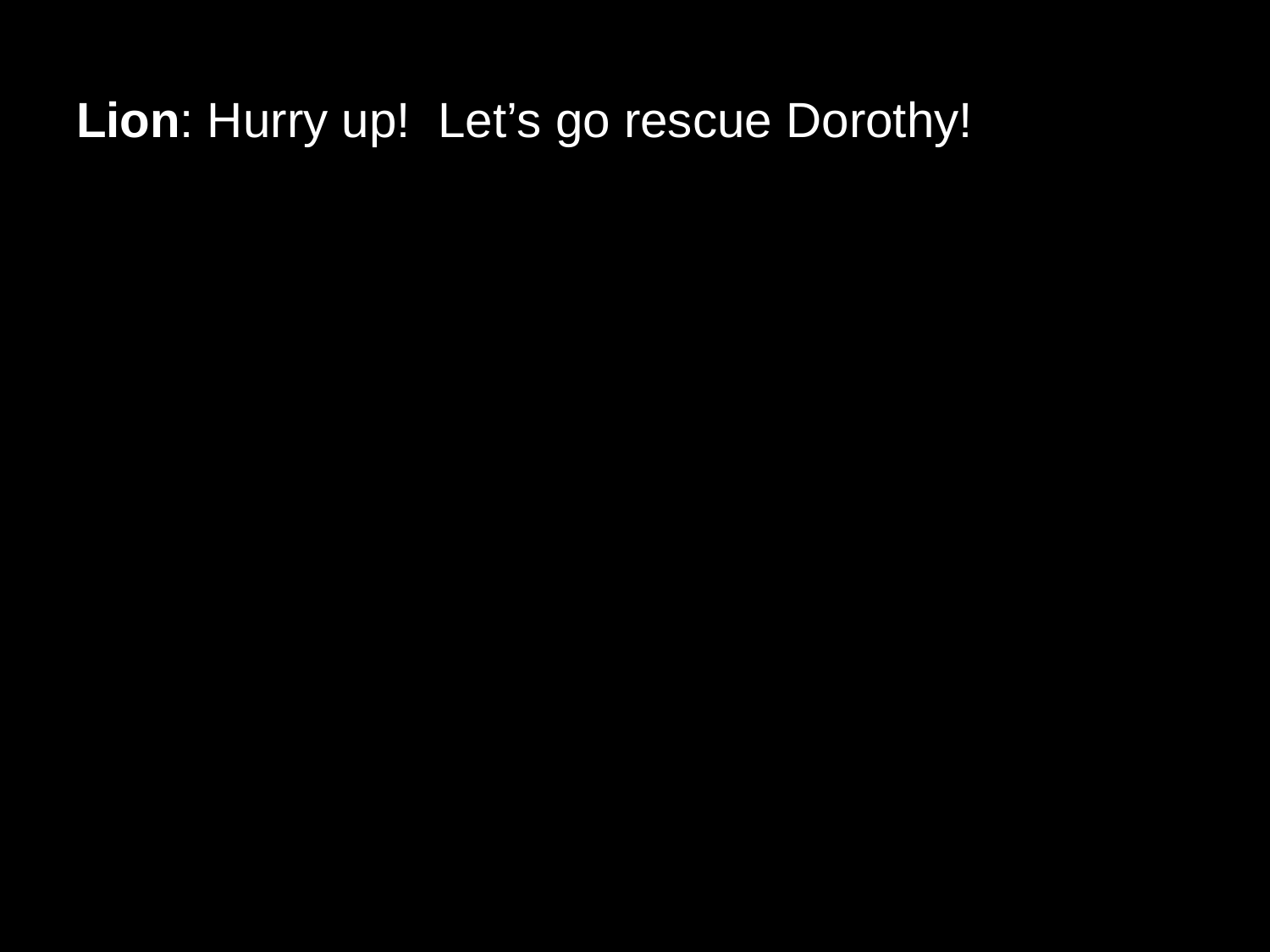

# Lion: Hurry up!  Let’s go rescue Dorothy!